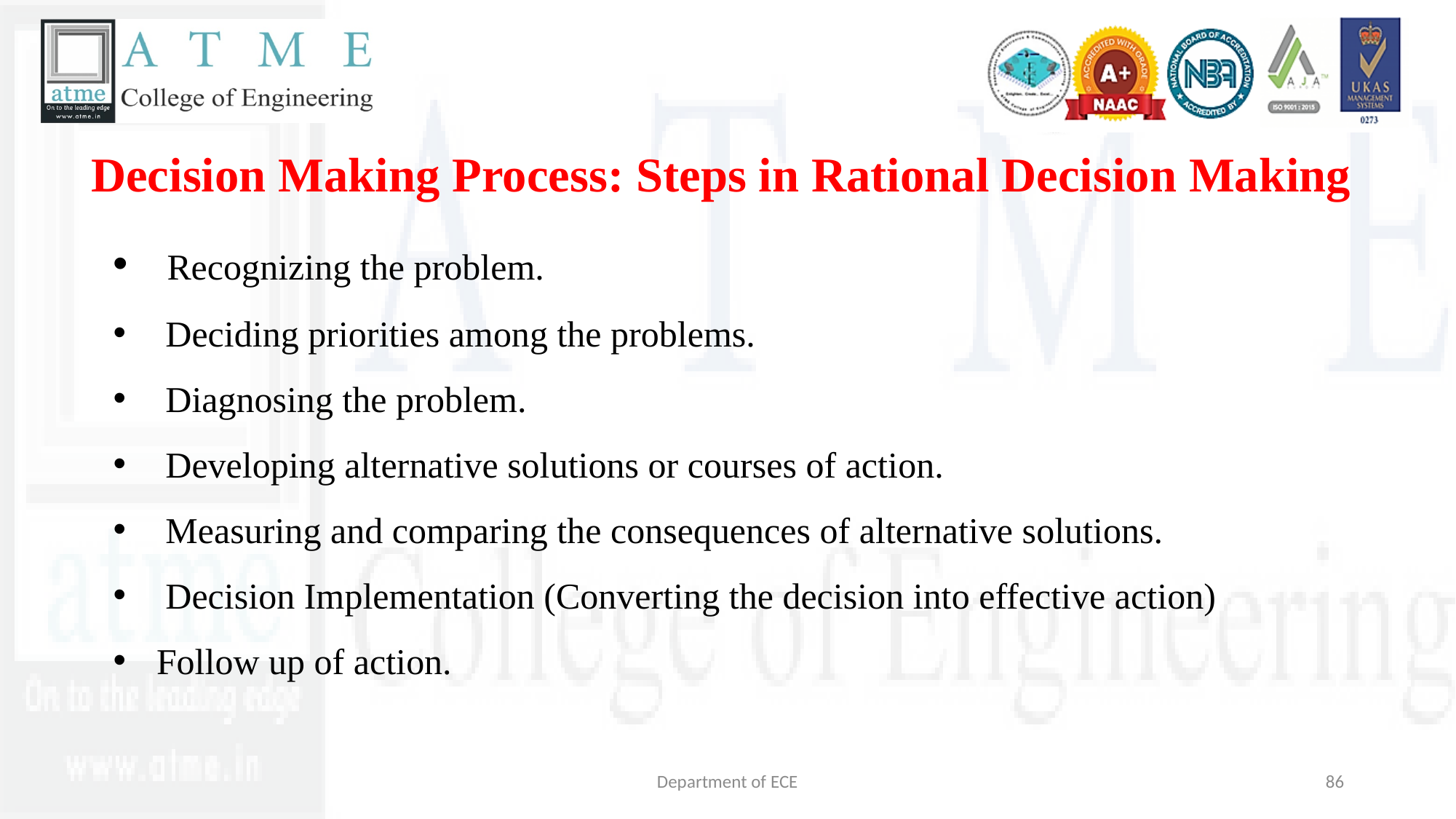

Decision Making Process: Steps in Rational Decision Making
 Recognizing the problem.
 Deciding priorities among the problems.
 Diagnosing the problem.
 Developing alternative solutions or courses of action.
 Measuring and comparing the consequences of alternative solutions.
 Decision Implementation (Converting the decision into effective action)
Follow up of action.

Department of ECE
86